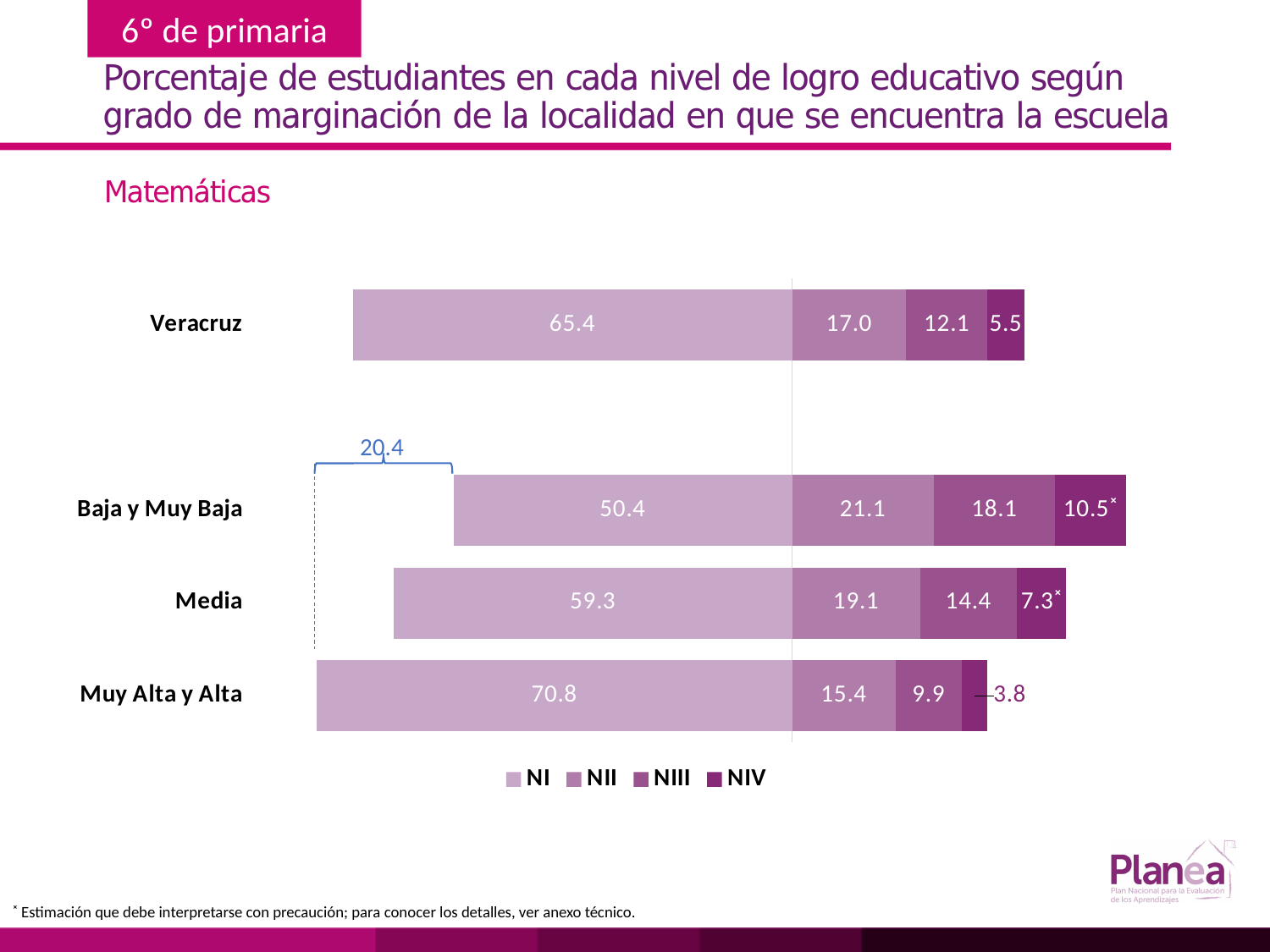

# Porcentaje de estudiantes en cada nivel de logro educativo según grado de marginación de la localidad en que se encuentra la escuela

Matemáticas

### Chart

| Category |  |  |  |  |
|---|---|---|---|---|
| Muy Alta y Alta | -70.8 | 15.4 | 9.9 | 3.8 |
| Media | -59.3 | 19.1 | 14.4 | 7.3 |
| Baja y Muy Baja | -50.4 | 21.1 | 18.1 | 10.5 |
|  | None | None | None | None |
| Veracruz | -65.4 | 17.0 | 12.1 | 5.5 |
20.4
˟ Estimación que debe interpretarse con precaución; para conocer los detalles, ver anexo técnico.